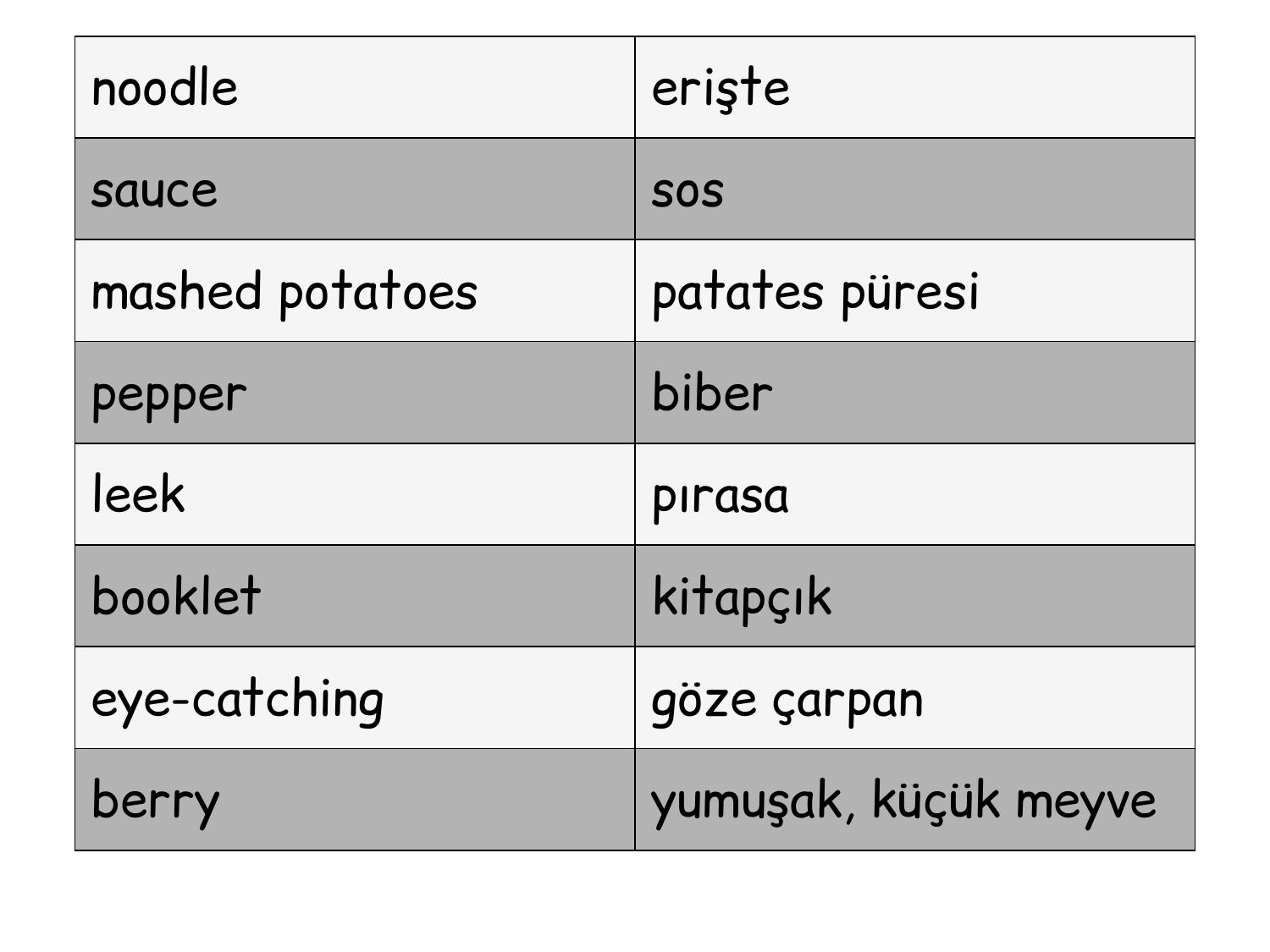

| noodle | erişte |
| --- | --- |
| sauce | sos |
| mashed potatoes | patates püresi |
| pepper | biber |
| leek | pırasa |
| booklet | kitapçık |
| eye-catching | göze çarpan |
| berry | yumuşak, küçük meyve |
#